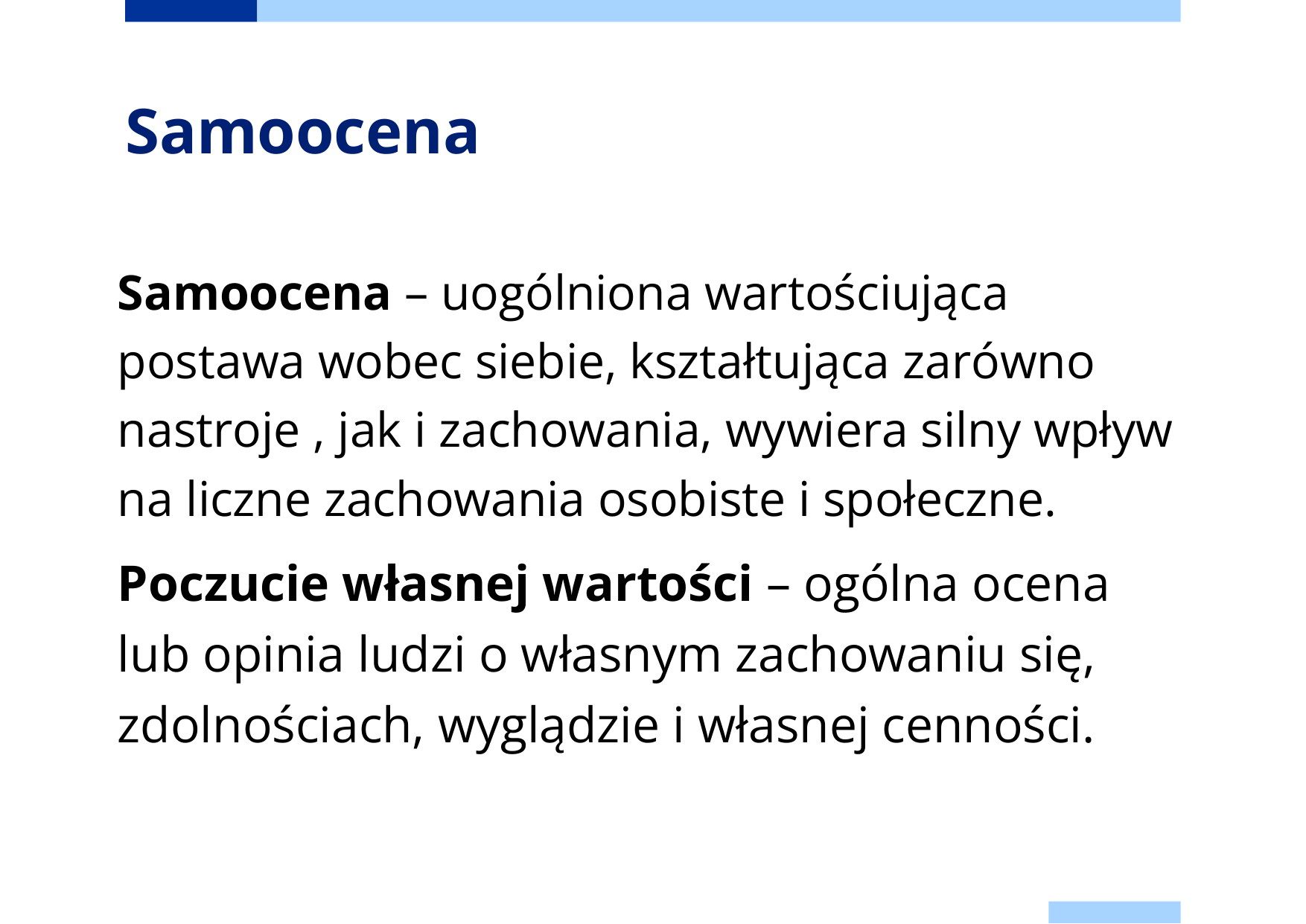

# Samoocena
Samoocena – uogólniona wartościująca postawa wobec siebie, kształtująca zarówno nastroje , jak i zachowania, wywiera silny wpływ na liczne zachowania osobiste i społeczne.
Poczucie własnej wartości – ogólna ocena lub opinia ludzi o własnym zachowaniu się, zdolnościach, wyglądzie i własnej cenności.